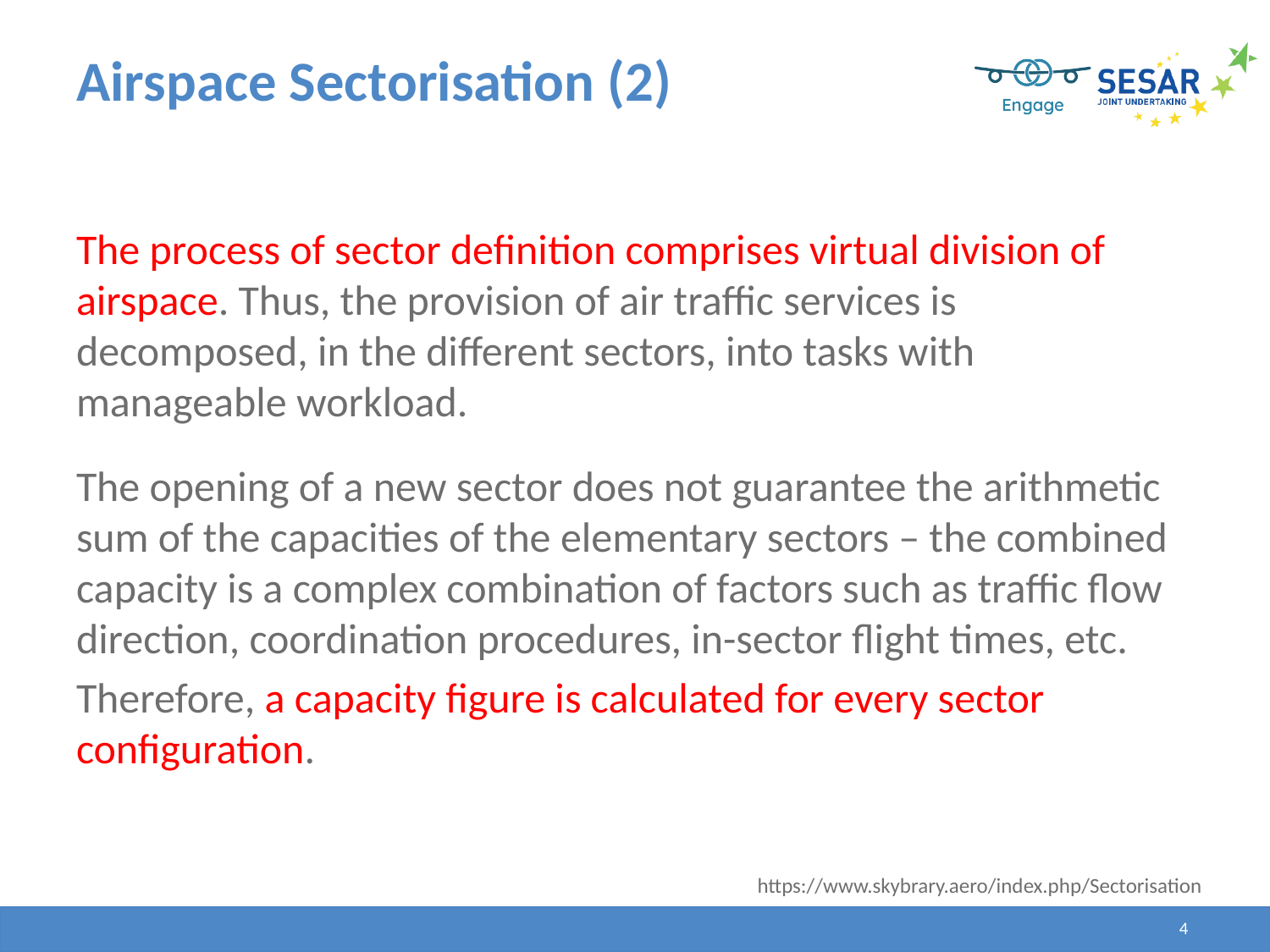

# Airspace Sectorisation (2)
The process of sector definition comprises virtual division of airspace. Thus, the provision of air traffic services is decomposed, in the different sectors, into tasks with manageable workload.

The opening of a new sector does not guarantee the arithmetic sum of the capacities of the elementary sectors – the combined capacity is a complex combination of factors such as traffic flow direction, coordination procedures, in-sector flight times, etc.
Therefore, a capacity figure is calculated for every sector configuration.
https://www.skybrary.aero/index.php/Sectorisation
4